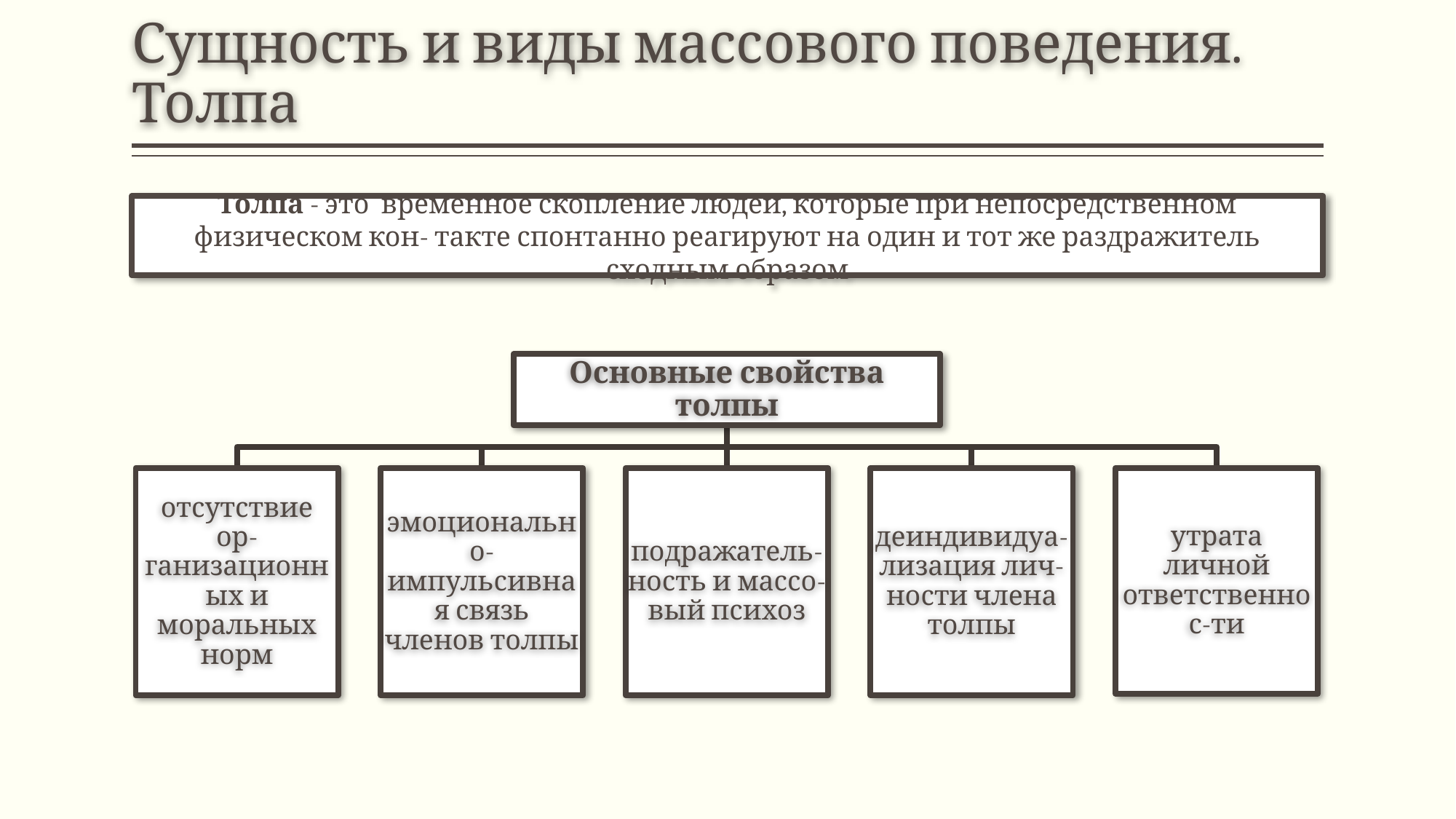

# Сущность и виды массового поведения. Толпа
Толпа - это  временное скопление людей, которые при непосредственном физическом кон- такте спонтанно реагируют на один и тот же раздражитель сходным образом

Основные свойства толпы

отсутствие ор- ганизационных и моральных норм

эмоционально-импульсивная связь членов толпы

подражатель- ность и массо- вый психоз

деиндивидуа- лизация лич- ности члена толпы

утрата личной ответственнос-ти